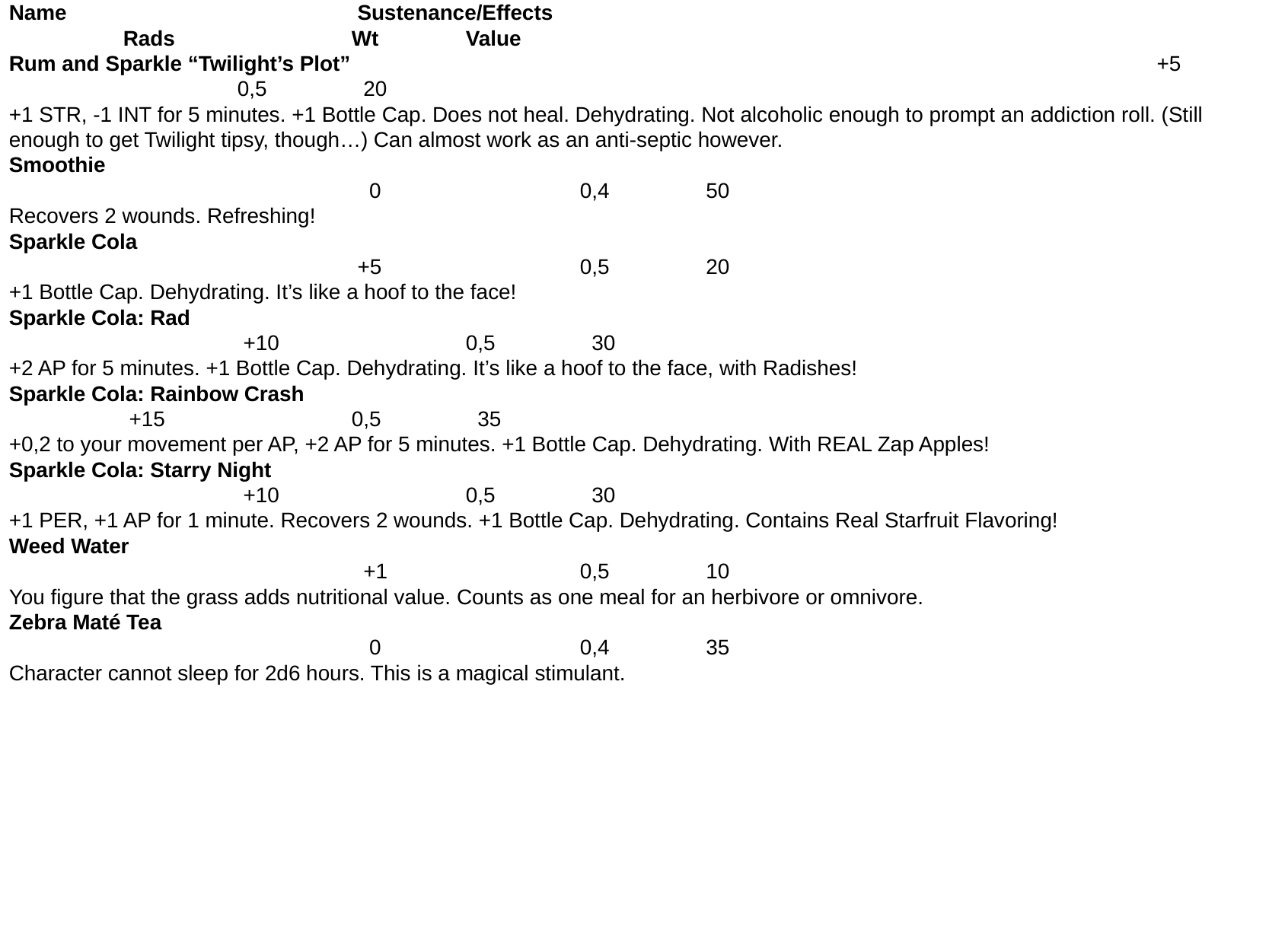

Name			 Sustenance/Effects 							Rads		Wt	Value
Rum and Sparkle “Twilight’s Plot”								 +5		0,5	  20
+1 STR, -1 INT for 5 minutes. +1 Bottle Cap. Does not heal. Dehydrating. Not alcoholic enough to prompt an addiction roll. (Still enough to get Twilight tipsy, though…) Can almost work as an anti-septic however.
Smoothie													   0		0,4	  50
Recovers 2 wounds. Refreshing!
Sparkle Cola												 +5 		0,5	  20
+1 Bottle Cap. Dehydrating. It’s like a hoof to the face!
Sparkle Cola: Rad											 +10		0,5	  30
+2 AP for 5 minutes. +1 Bottle Cap. Dehydrating. It’s like a hoof to the face, with Radishes!
Sparkle Cola: Rainbow Crash									 +15		0,5	  35
+0,2 to your movement per AP, +2 AP for 5 minutes. +1 Bottle Cap. Dehydrating. With REAL Zap Apples!
Sparkle Cola: Starry Night										 +10		0,5	  30
+1 PER, +1 AP for 1 minute. Recovers 2 wounds. +1 Bottle Cap. Dehydrating. Contains Real Starfruit Flavoring!
Weed Water 												  +1		0,5	  10
You figure that the grass adds nutritional value. Counts as one meal for an herbivore or omnivore.
Zebra Maté Tea												   0		0,4	  35
Character cannot sleep for 2d6 hours. This is a magical stimulant.